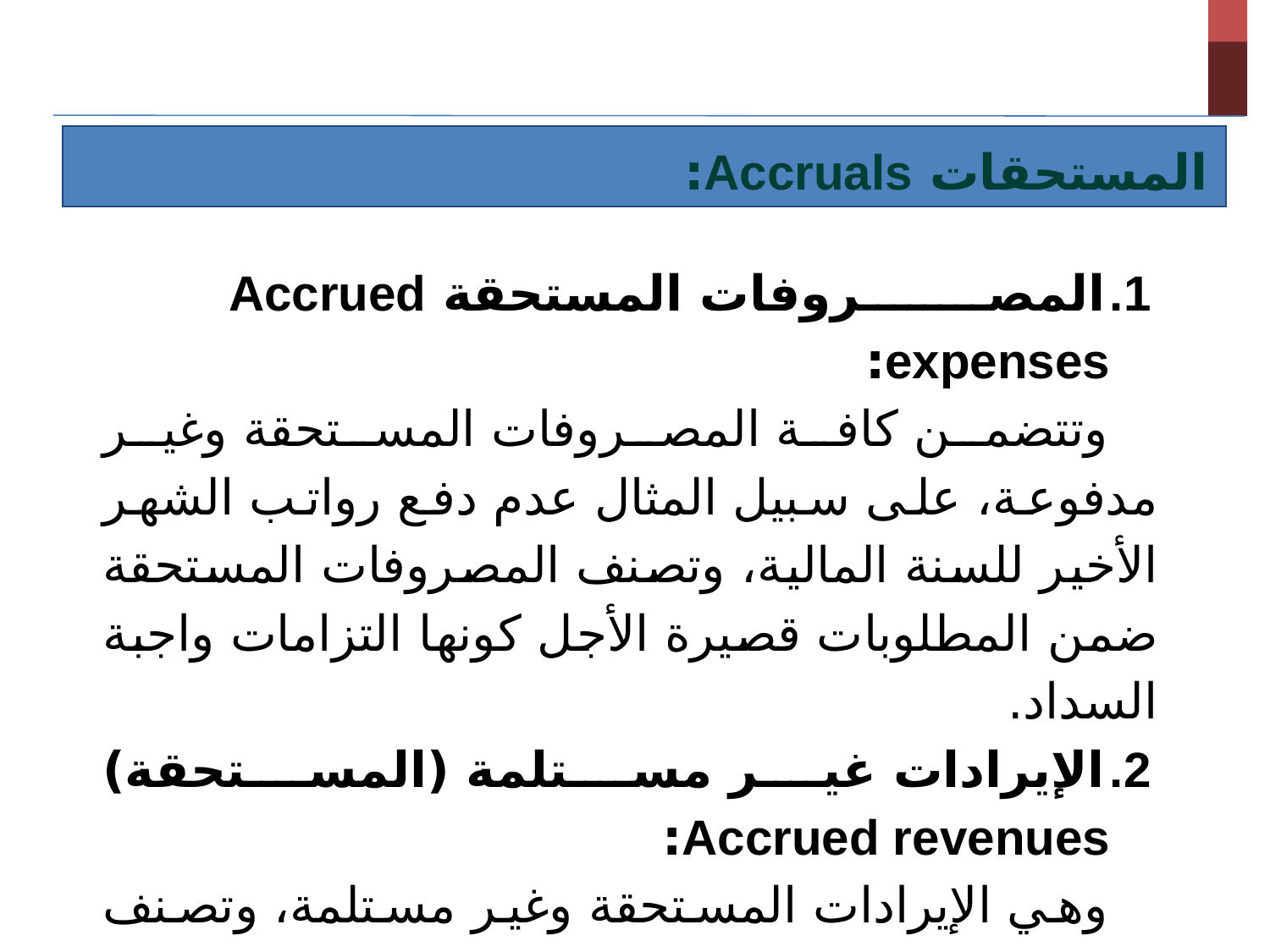

المستحقات Accruals:
المصروفات المستحقة Accrued expenses:
وتتضمن كافة المصروفات المستحقة وغير مدفوعة، على سبيل المثال عدم دفع رواتب الشهر الأخير للسنة المالية، وتصنف المصروفات المستحقة ضمن المطلوبات قصيرة الأجل كونها التزامات واجبة السداد.
الإيرادات غير مستلمة (المستحقة) Accrued revenues:
وهي الإيرادات المستحقة وغير مستلمة، وتصنف الإيرادات غير مستلمة ضمن الموجودات غير الملموسة.
4